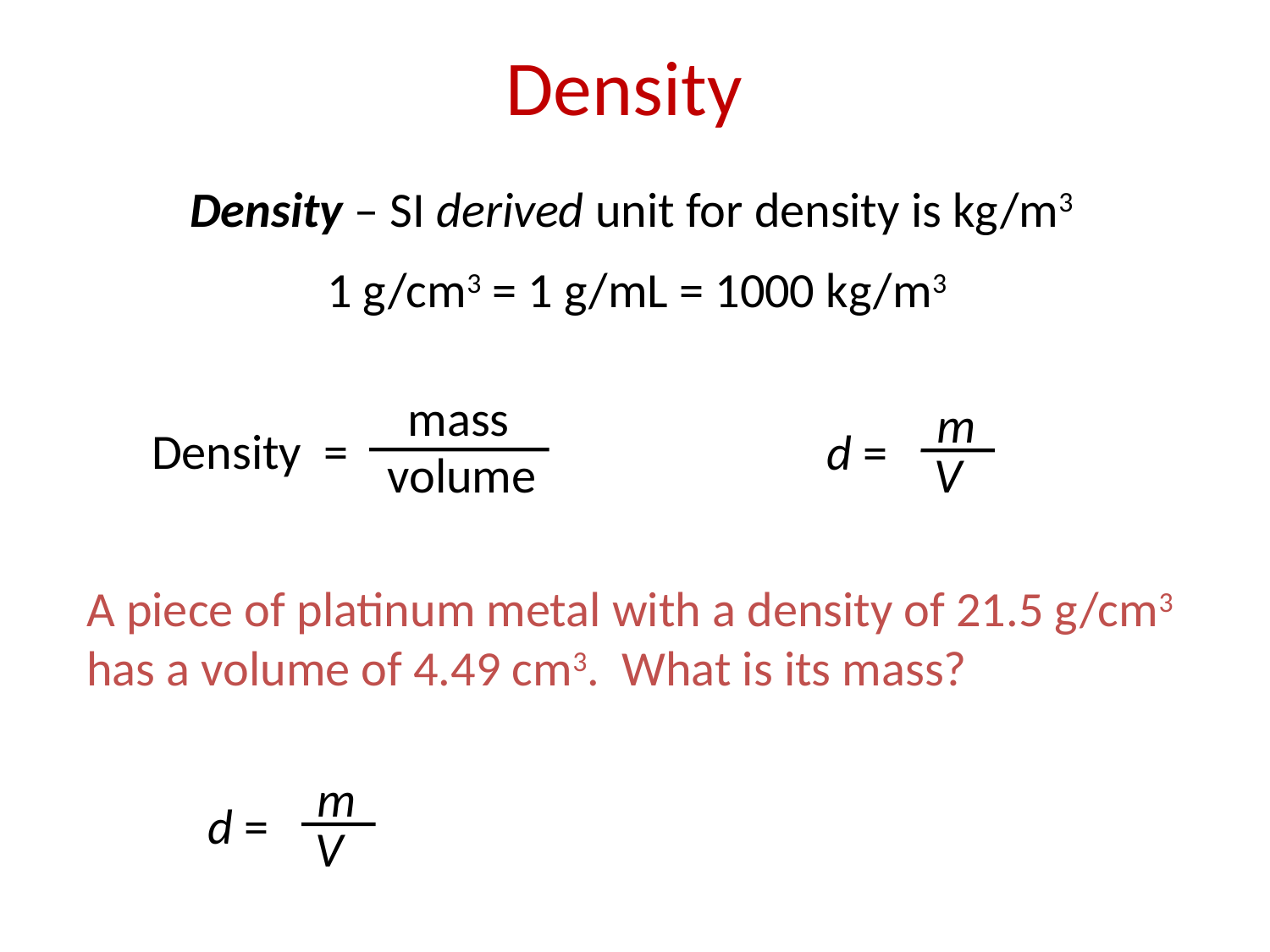

Density
Density – SI derived unit for density is kg/m3
1 g/cm3 = 1 g/mL = 1000 kg/m3
mass
volume

m
d =
V

Density  =
A piece of platinum metal with a density of 21.5 g/cm3 has a volume of 4.49 cm3.  What is its mass?
m
d =
V